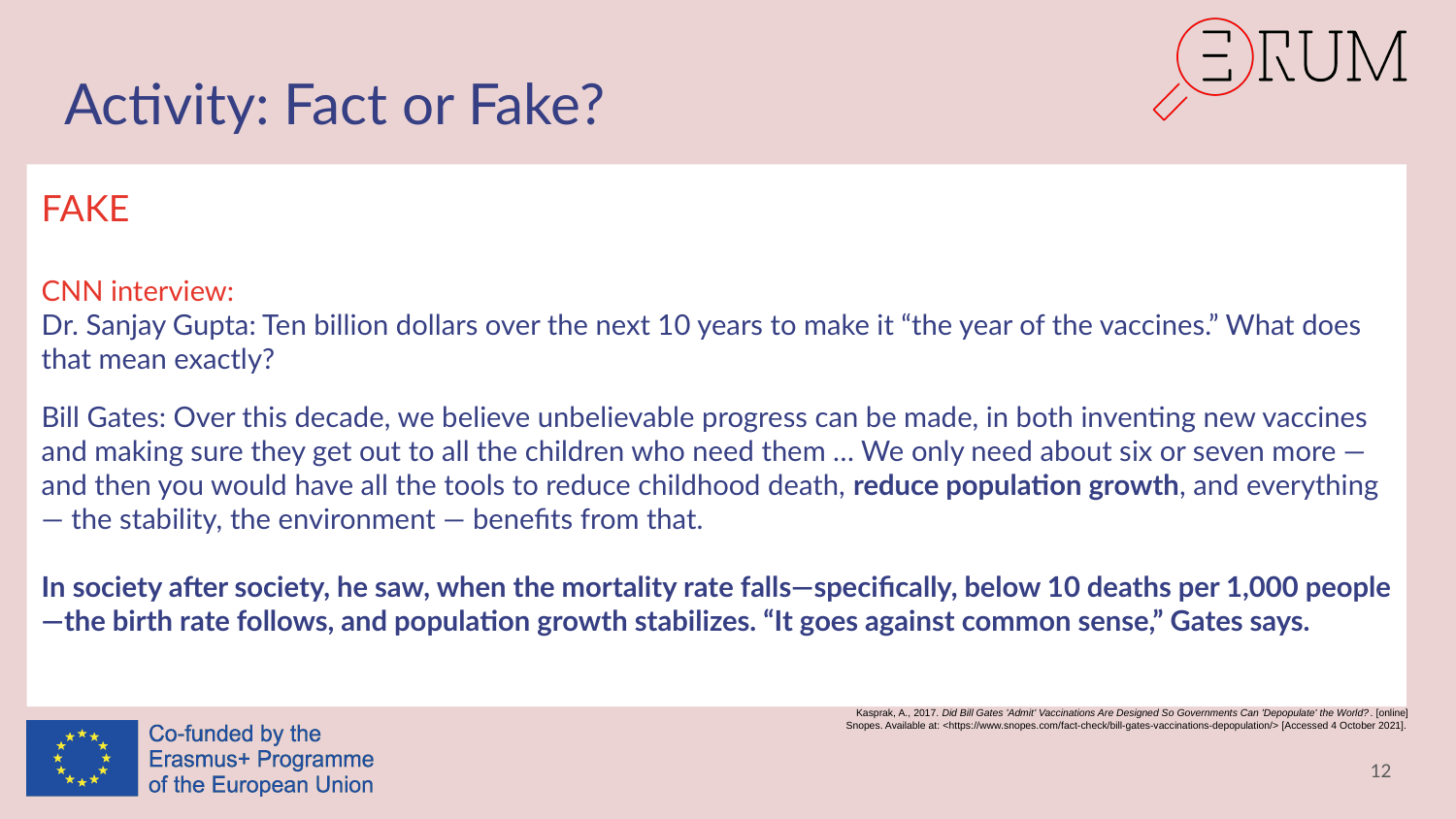

# Activity: Fact or Fake?
FAKE

CNN interview:
Dr. Sanjay Gupta: Ten billion dollars over the next 10 years to make it “the year of the vaccines.” What does that mean exactly?
Bill Gates: Over this decade, we believe unbelievable progress can be made, in both inventing new vaccines and making sure they get out to all the children who need them … We only need about six or seven more — and then you would have all the tools to reduce childhood death, reduce population growth, and everything — the stability, the environment — benefits from that.

In society after society, he saw, when the mortality rate falls—specifically, below 10 deaths per 1,000 people—the birth rate follows, and population growth stabilizes. “It goes against common sense,” Gates says.

Kasprak, A., 2017. Did Bill Gates 'Admit' Vaccinations Are Designed So Governments Can 'Depopulate' the World?. [online] Snopes. Available at: <https://www.snopes.com/fact-check/bill-gates-vaccinations-depopulation/> [Accessed 4 October 2021].
12